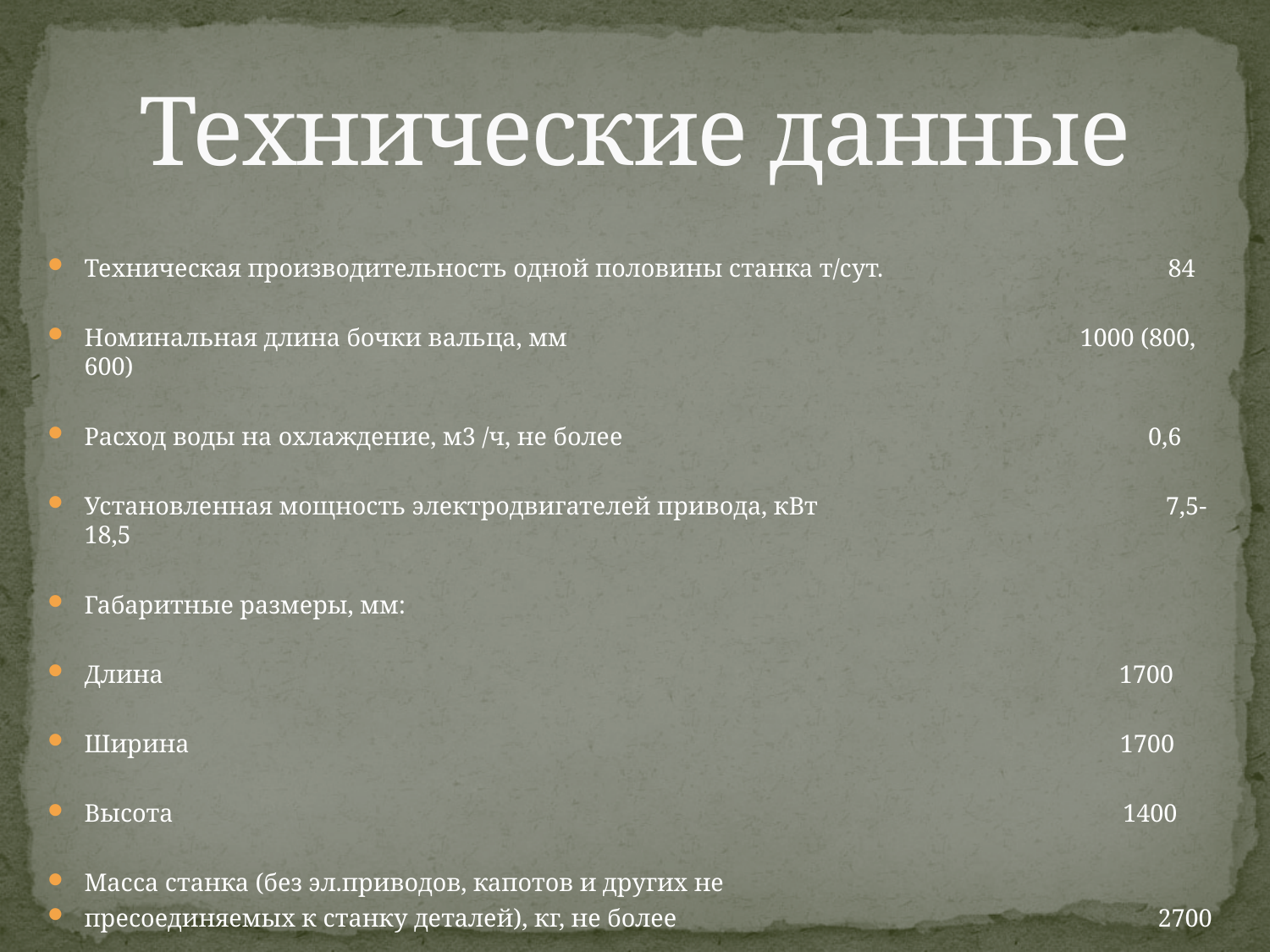

# Технические данные

Техническая производительность одной половины станка т/сут.                                             84

Номинальная длина бочки вальца, мм                                                                                 1000 (800, 600)

Расход воды на охлаждение, м3 /ч, не более                                                                                   0,6

Установленная мощность электродвигателей привода, кВт                                                       7,5-18,5

Габаритные размеры, мм:

Длина                                                                                                                                                       1700

Ширина                                                                                                                                                   1700

Высота                                                                                                                                                      1400

Масса станка (без эл.приводов, капотов и других не
пресоединяемых к станку деталей), кг, не более                                                                            2700